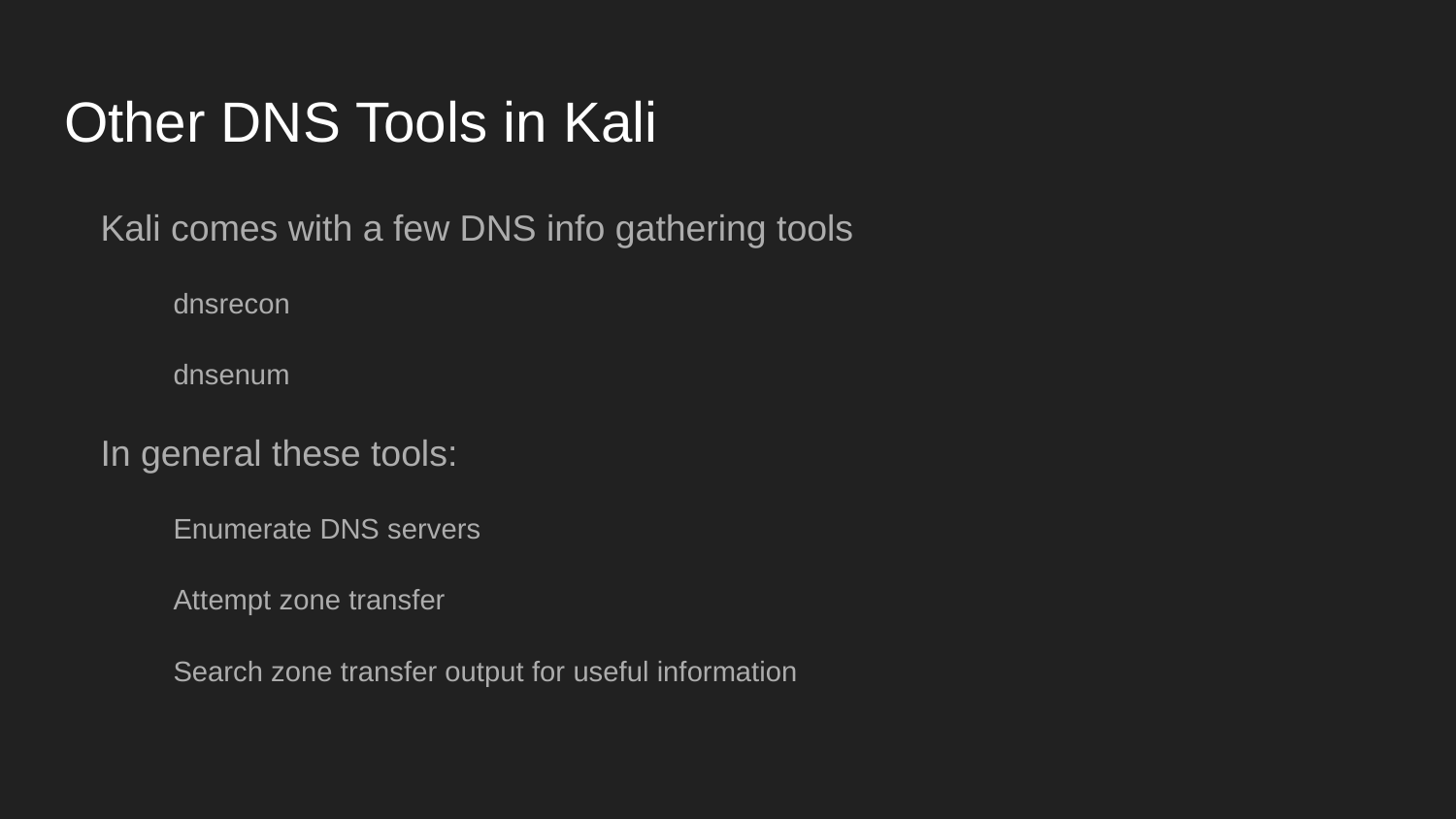

# Other DNS Tools in Kali
Kali comes with a few DNS info gathering tools
dnsrecon
dnsenum
In general these tools:
Enumerate DNS servers
Attempt zone transfer
Search zone transfer output for useful information